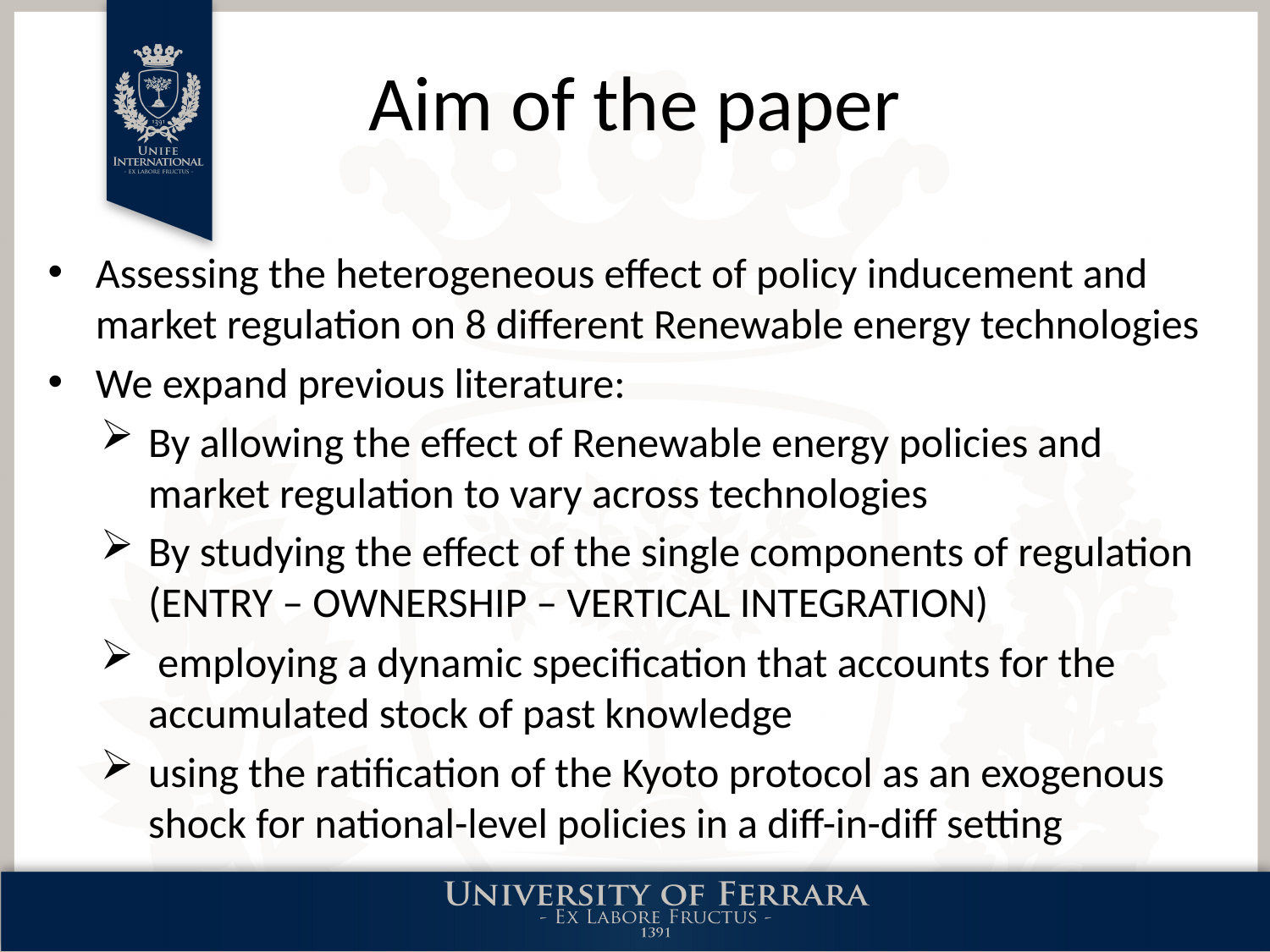

# Aim of the paper
Assessing the heterogeneous effect of policy inducement and market regulation on 8 different Renewable energy technologies
We expand previous literature:
By allowing the effect of Renewable energy policies and market regulation to vary across technologies
By studying the effect of the single components of regulation (ENTRY – OWNERSHIP – VERTICAL INTEGRATION)
 employing a dynamic specification that accounts for the accumulated stock of past knowledge
using the ratification of the Kyoto protocol as an exogenous shock for national-level policies in a diff-in-diff setting